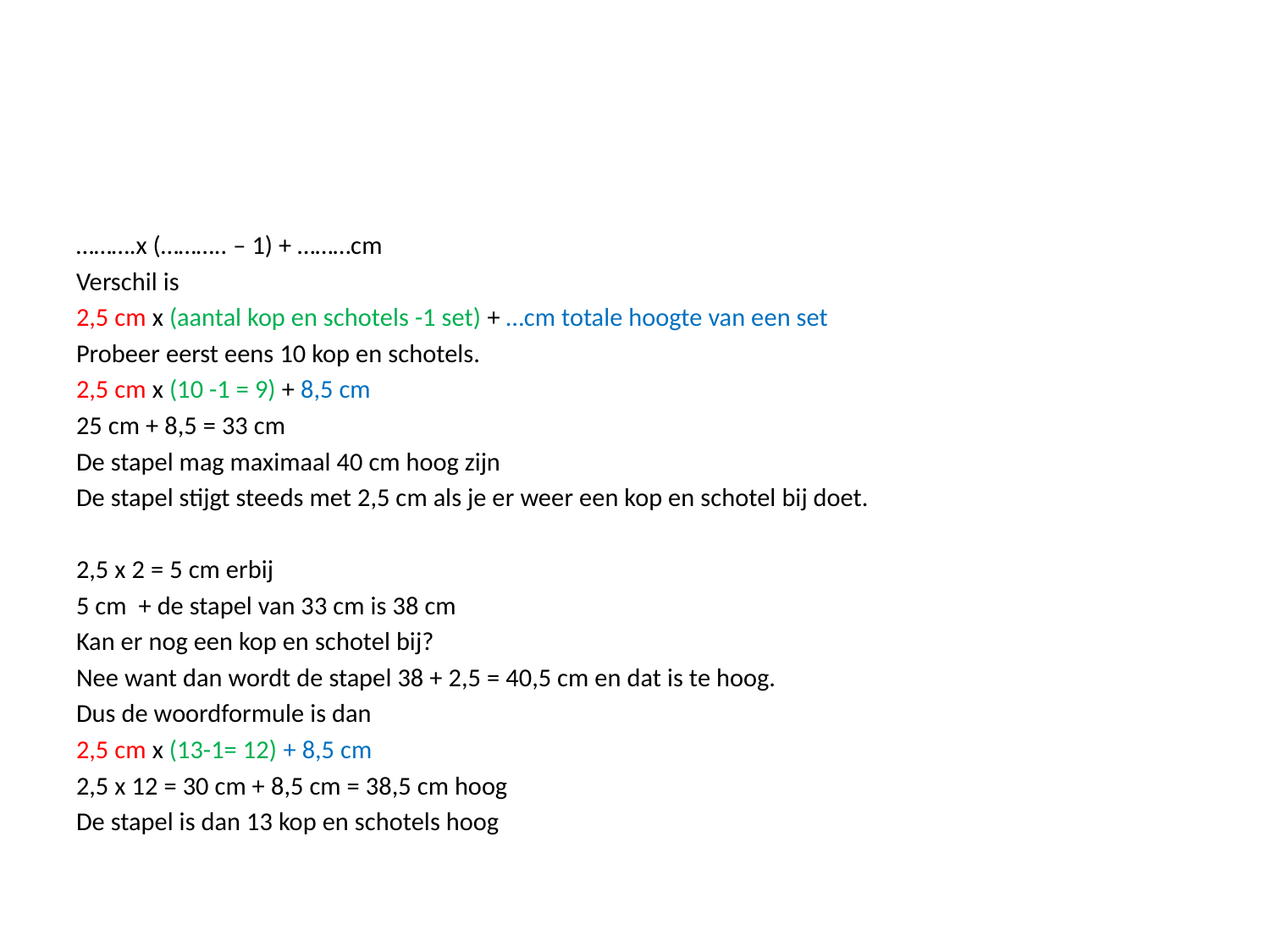

#
……….x (……….. – 1) + ………cm
Verschil is
2,5 cm x (aantal kop en schotels -1 set) + …cm totale hoogte van een set
Probeer eerst eens 10 kop en schotels.
2,5 cm x (10 -1 = 9) + 8,5 cm
25 cm + 8,5 = 33 cm
De stapel mag maximaal 40 cm hoog zijn
De stapel stijgt steeds met 2,5 cm als je er weer een kop en schotel bij doet.

2,5 x 2 = 5 cm erbij
5 cm  + de stapel van 33 cm is 38 cm
Kan er nog een kop en schotel bij?
Nee want dan wordt de stapel 38 + 2,5 = 40,5 cm en dat is te hoog.
Dus de woordformule is dan
2,5 cm x (13-1= 12) + 8,5 cm
2,5 x 12 = 30 cm + 8,5 cm = 38,5 cm hoog
De stapel is dan 13 kop en schotels hoog